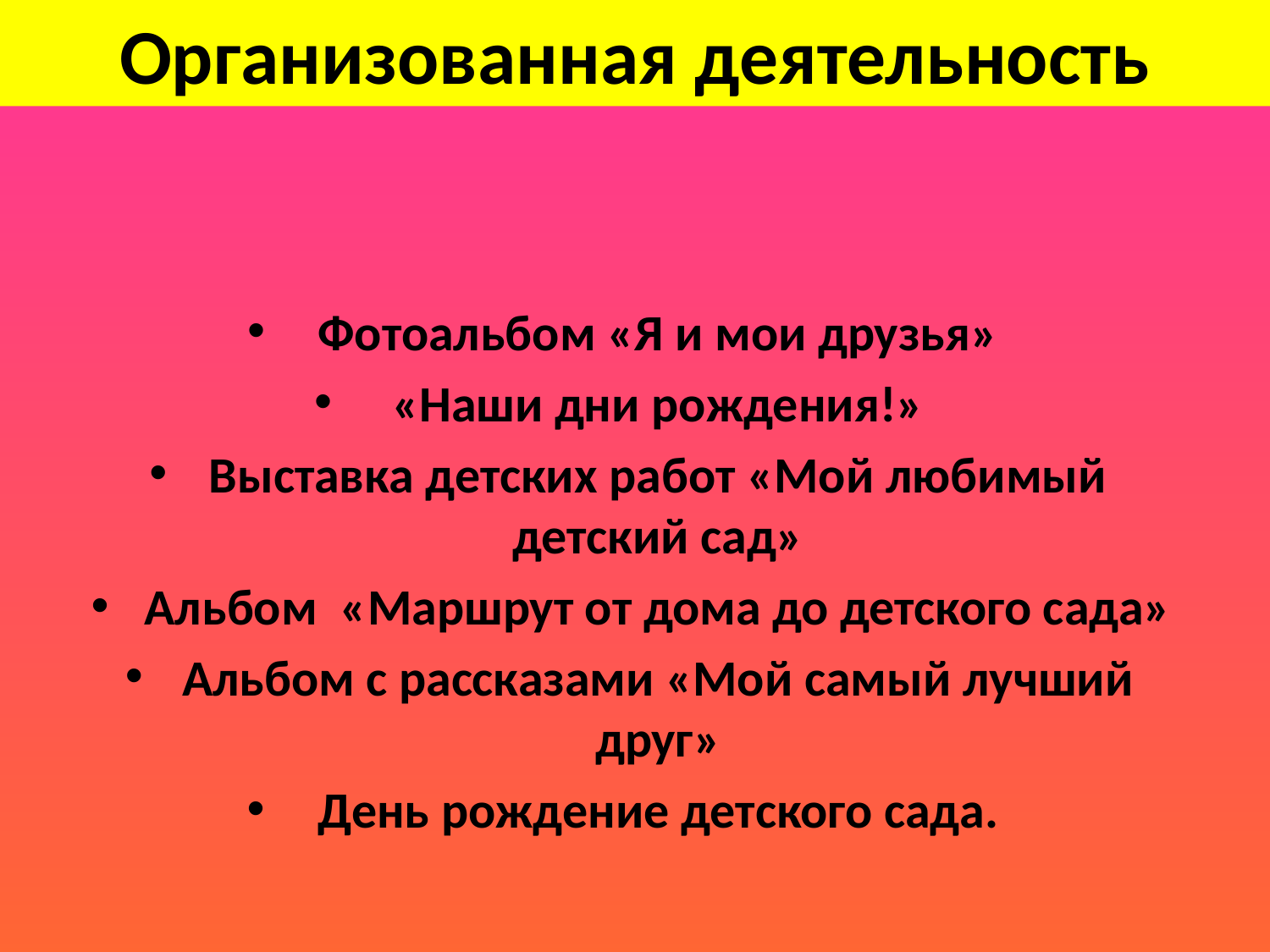

# Организованная деятельность

Фотоальбом «Я и мои друзья»
«Наши дни рождения!»
Выставка детских работ «Мой любимый детский сад»
Альбом  «Маршрут от дома до детского сада»
Альбом с рассказами «Мой самый лучший друг»
День рождение детского сада.